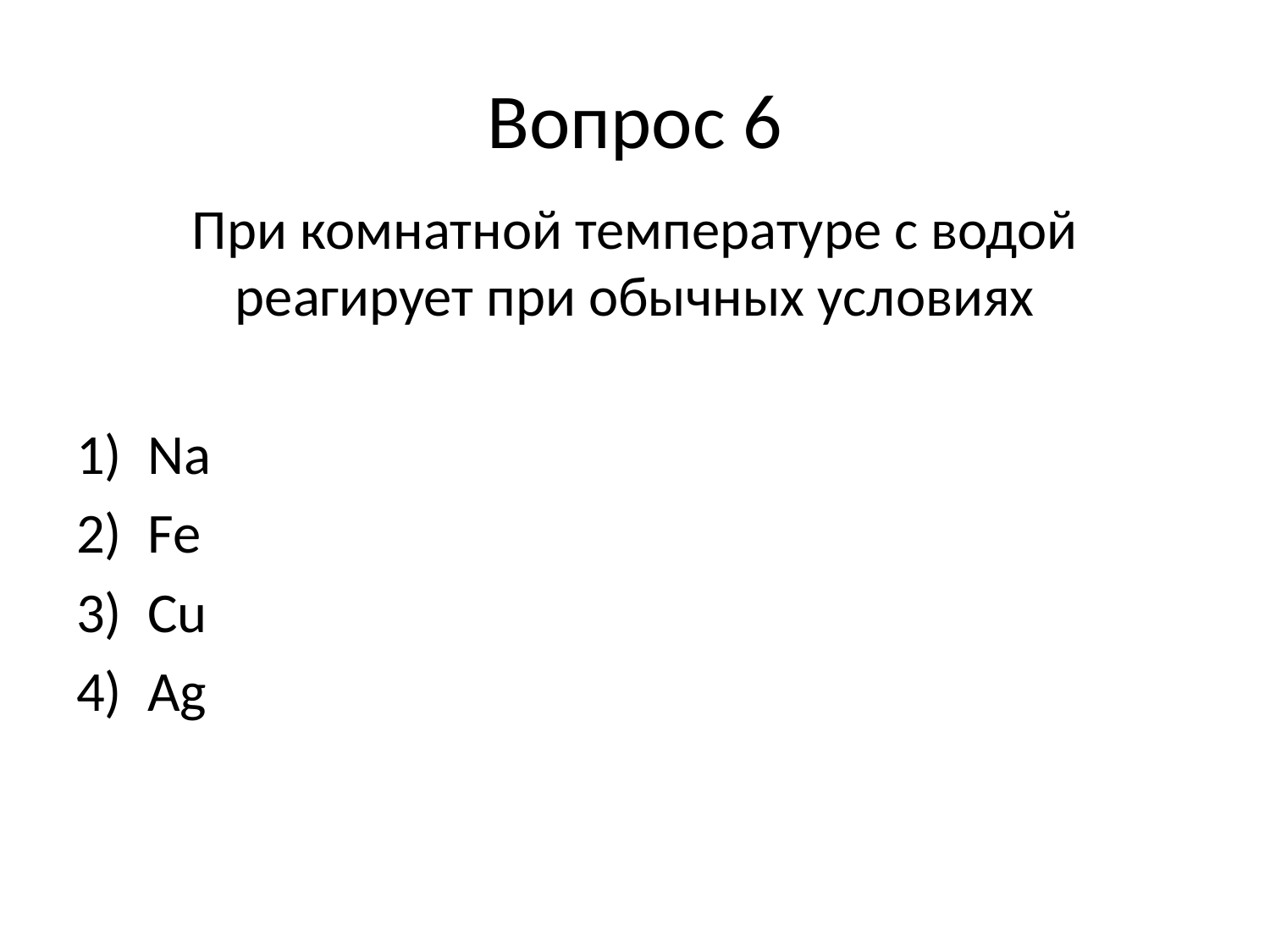

# Вопрос 6
При комнатной температуре с водой реагирует при обычных условиях

Na
Fe
Cu
Ag